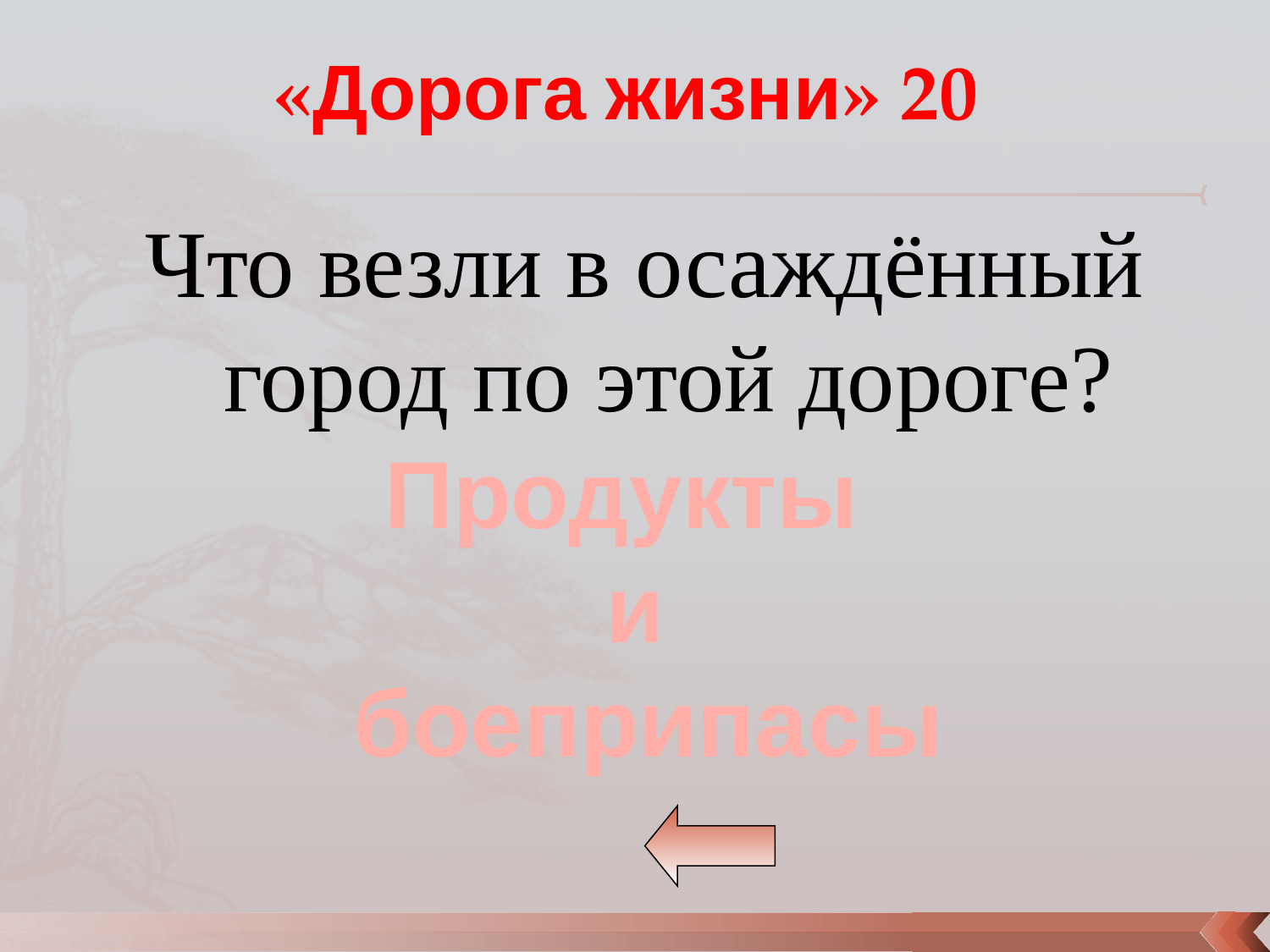

«Дорога жизни» 20
Что везли в осаждённый город по этой дороге?
Продукты
и
 боеприпасы